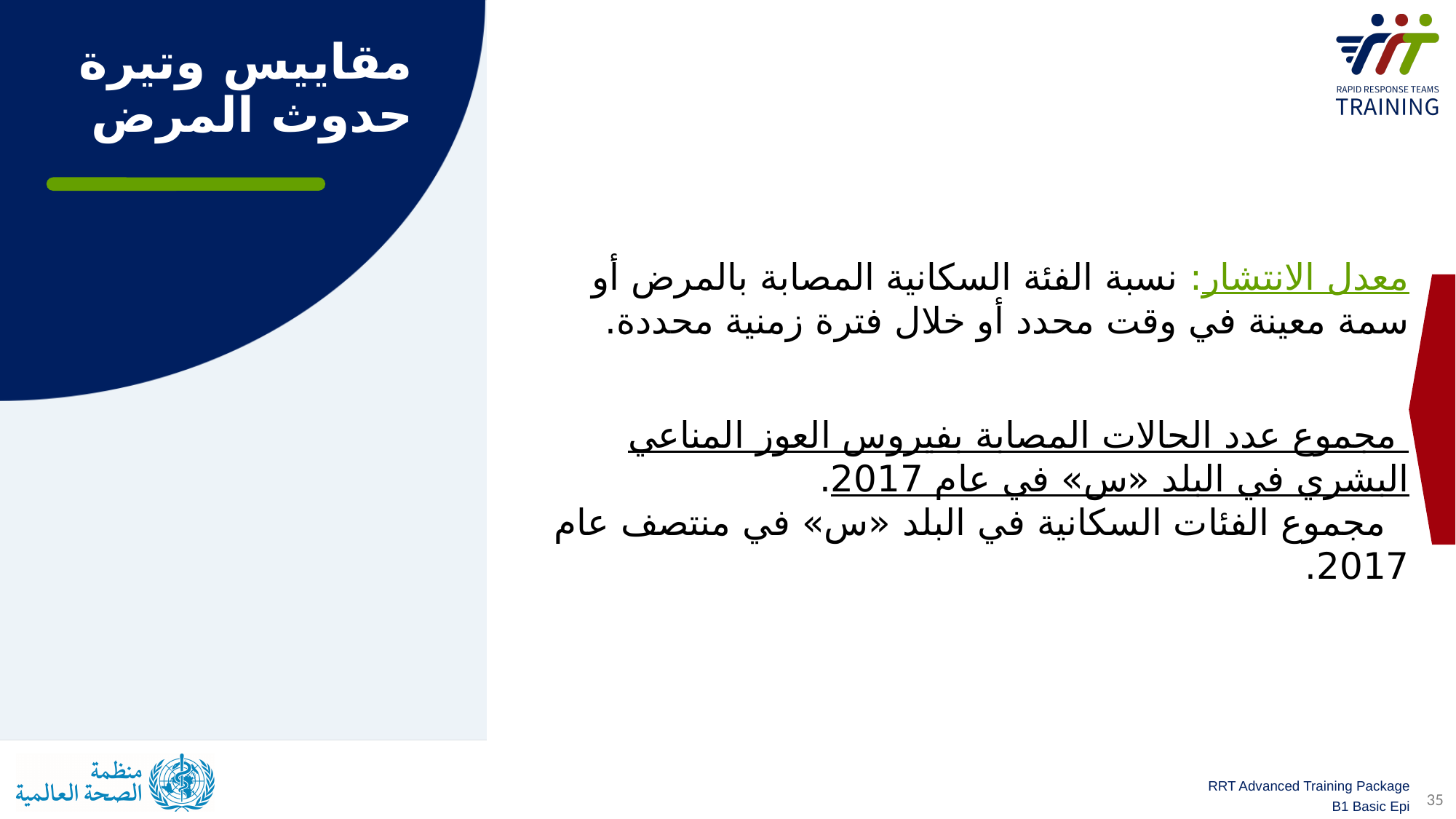

# مقاييس وتيرة حدوث المرض

معدل الانتشار: نسبة الفئة السكانية المصابة بالمرض أو سمة معينة في وقت محدد أو خلال فترة زمنية محددة.

 مجموع عدد الحالات المصابة بفيروس العوز المناعي البشري في البلد «س» في عام 2017.
  مجموع الفئات السكانية في البلد «س» في منتصف عام 2017.